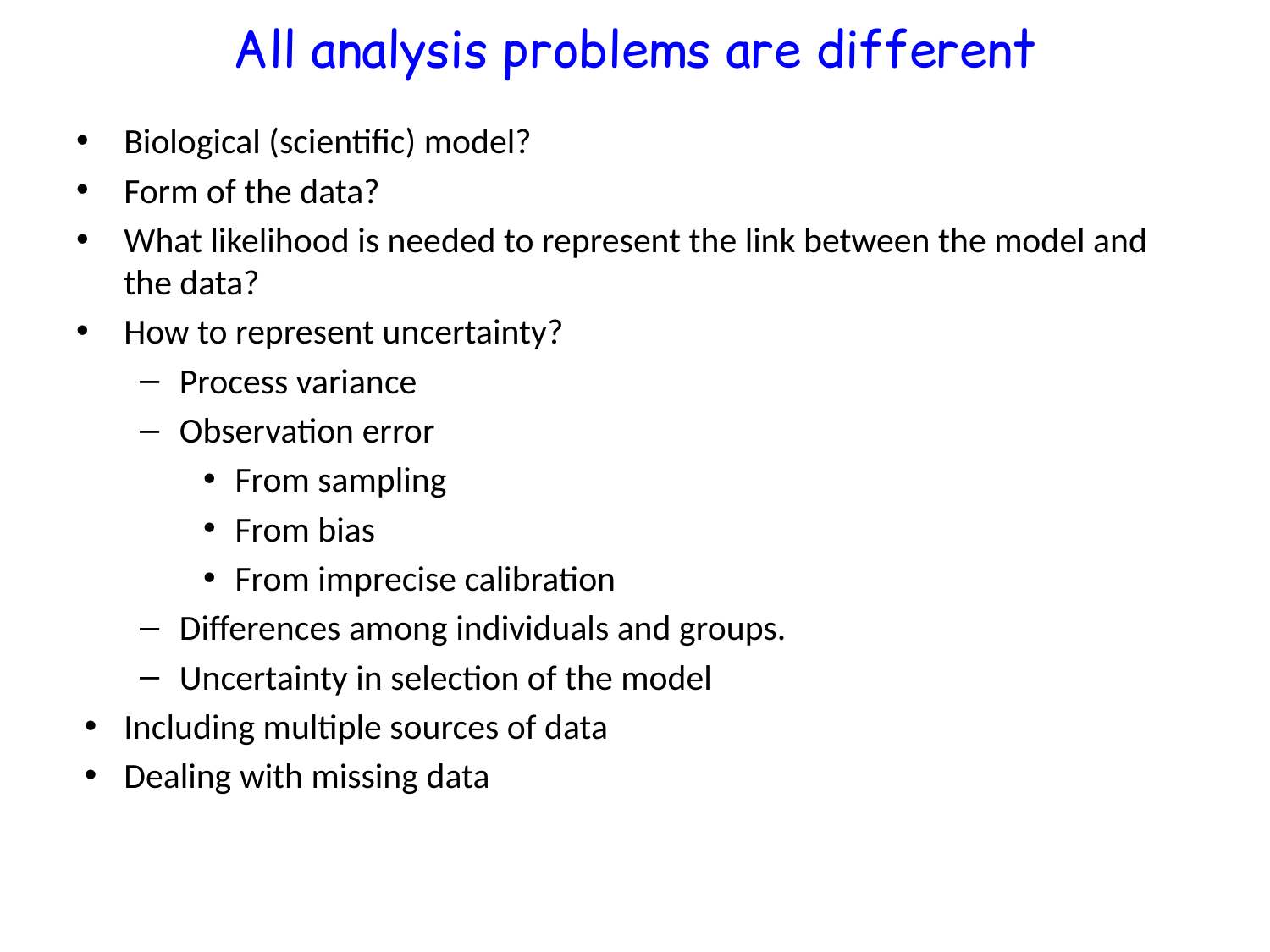

# All analysis problems are different
Biological (scientific) model?
Form of the data?
What likelihood is needed to represent the link between the model and the data?
How to represent uncertainty?
Process variance
Observation error
From sampling
From bias
From imprecise calibration
Differences among individuals and groups.
Uncertainty in selection of the model
Including multiple sources of data
Dealing with missing data